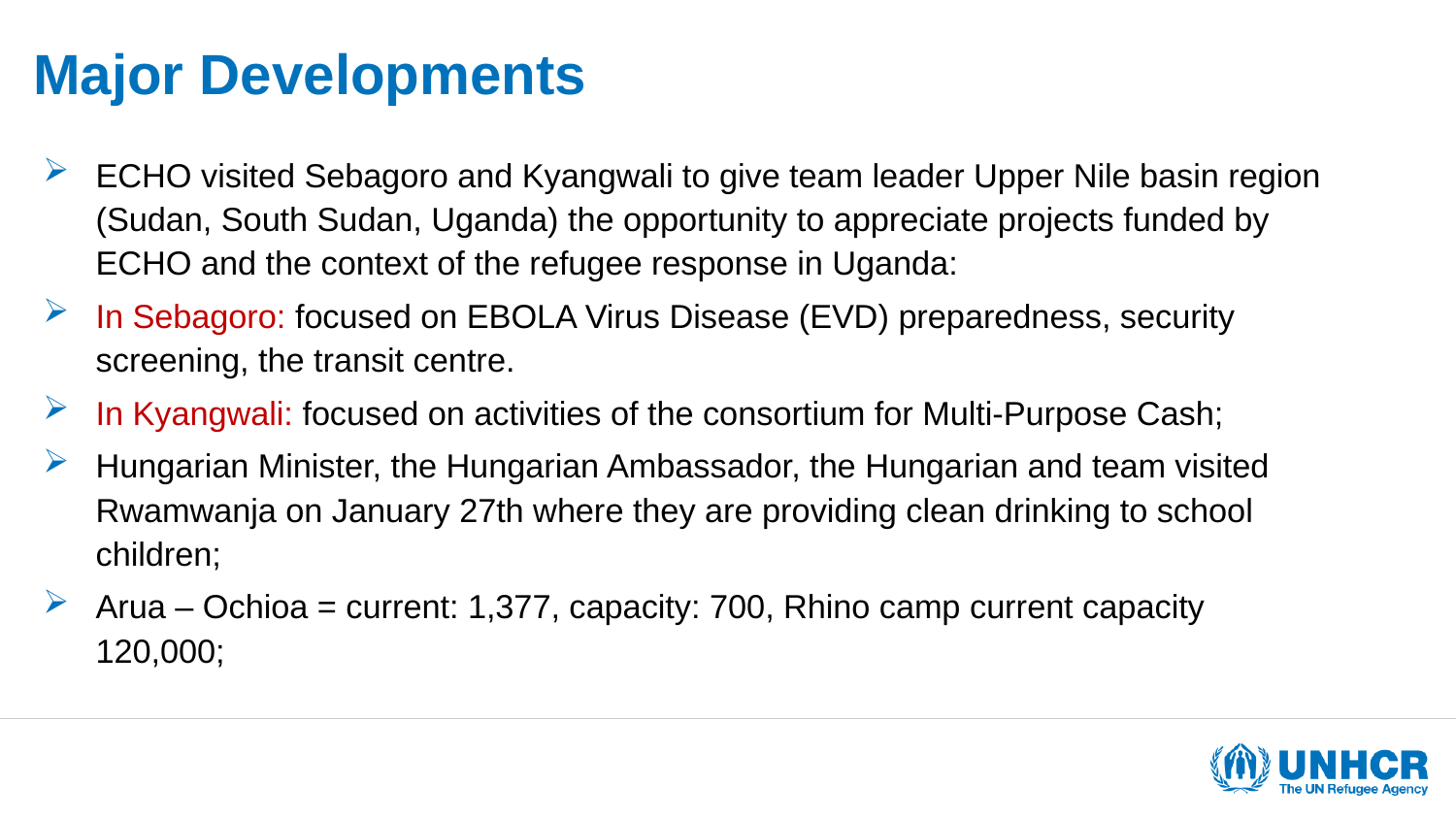

# Major Developments
ECHO visited Sebagoro and Kyangwali to give team leader Upper Nile basin region (Sudan, South Sudan, Uganda) the opportunity to appreciate projects funded by ECHO and the context of the refugee response in Uganda:
In Sebagoro: focused on EBOLA Virus Disease (EVD) preparedness, security screening, the transit centre.
In Kyangwali: focused on activities of the consortium for Multi-Purpose Cash;
Hungarian Minister, the Hungarian Ambassador, the Hungarian and team visited Rwamwanja on January 27th where they are providing clean drinking to school children;
Arua – Ochioa = current: 1,377, capacity: 700, Rhino camp current capacity 120,000;